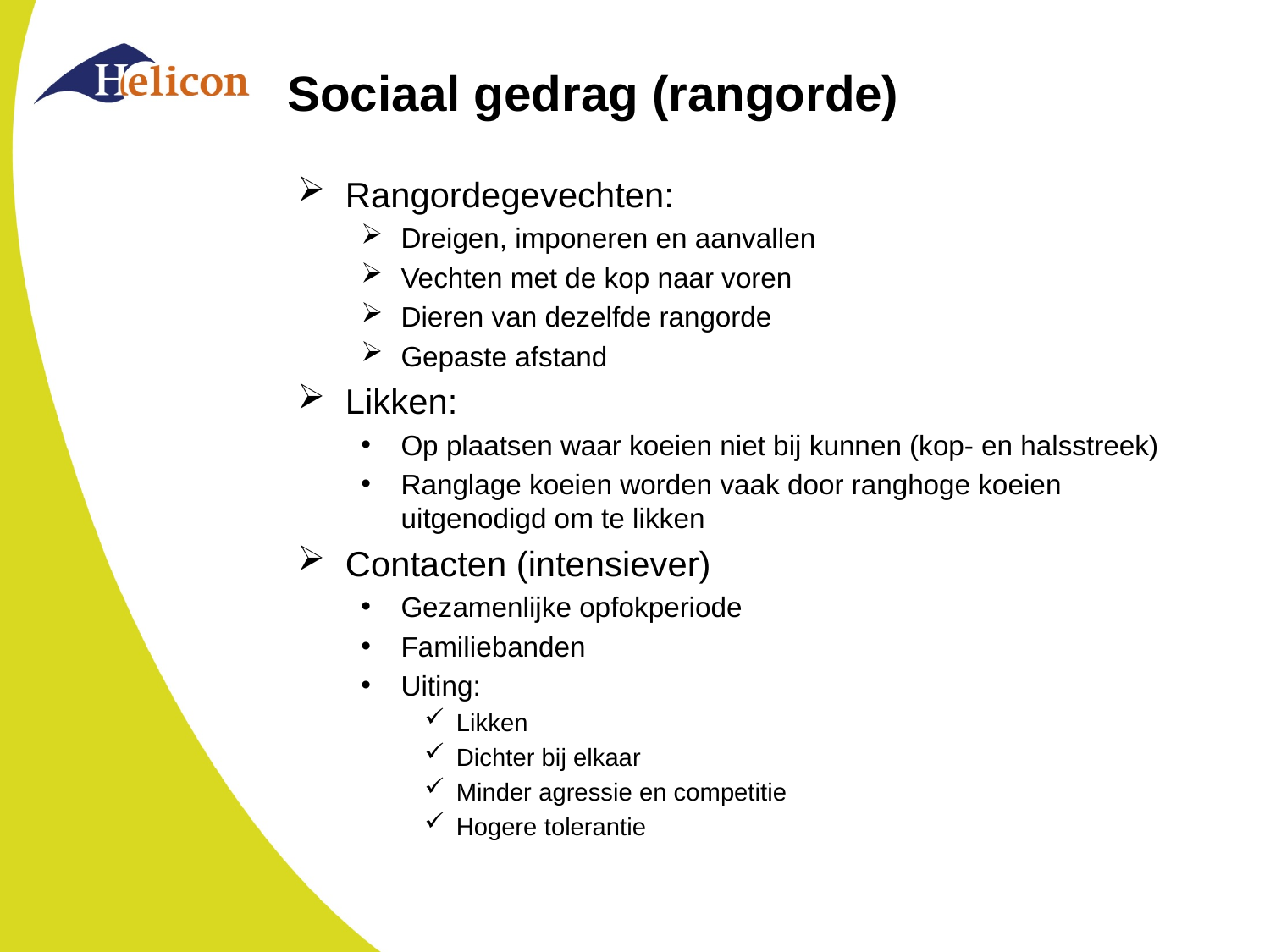

# Sociaal gedrag (rangorde)
Rangordegevechten:
Dreigen, imponeren en aanvallen
Vechten met de kop naar voren
Dieren van dezelfde rangorde
Gepaste afstand
Likken:
Op plaatsen waar koeien niet bij kunnen (kop- en halsstreek)
Ranglage koeien worden vaak door ranghoge koeien uitgenodigd om te likken
Contacten (intensiever)
Gezamenlijke opfokperiode
Familiebanden
Uiting:
Likken
Dichter bij elkaar
Minder agressie en competitie
Hogere tolerantie